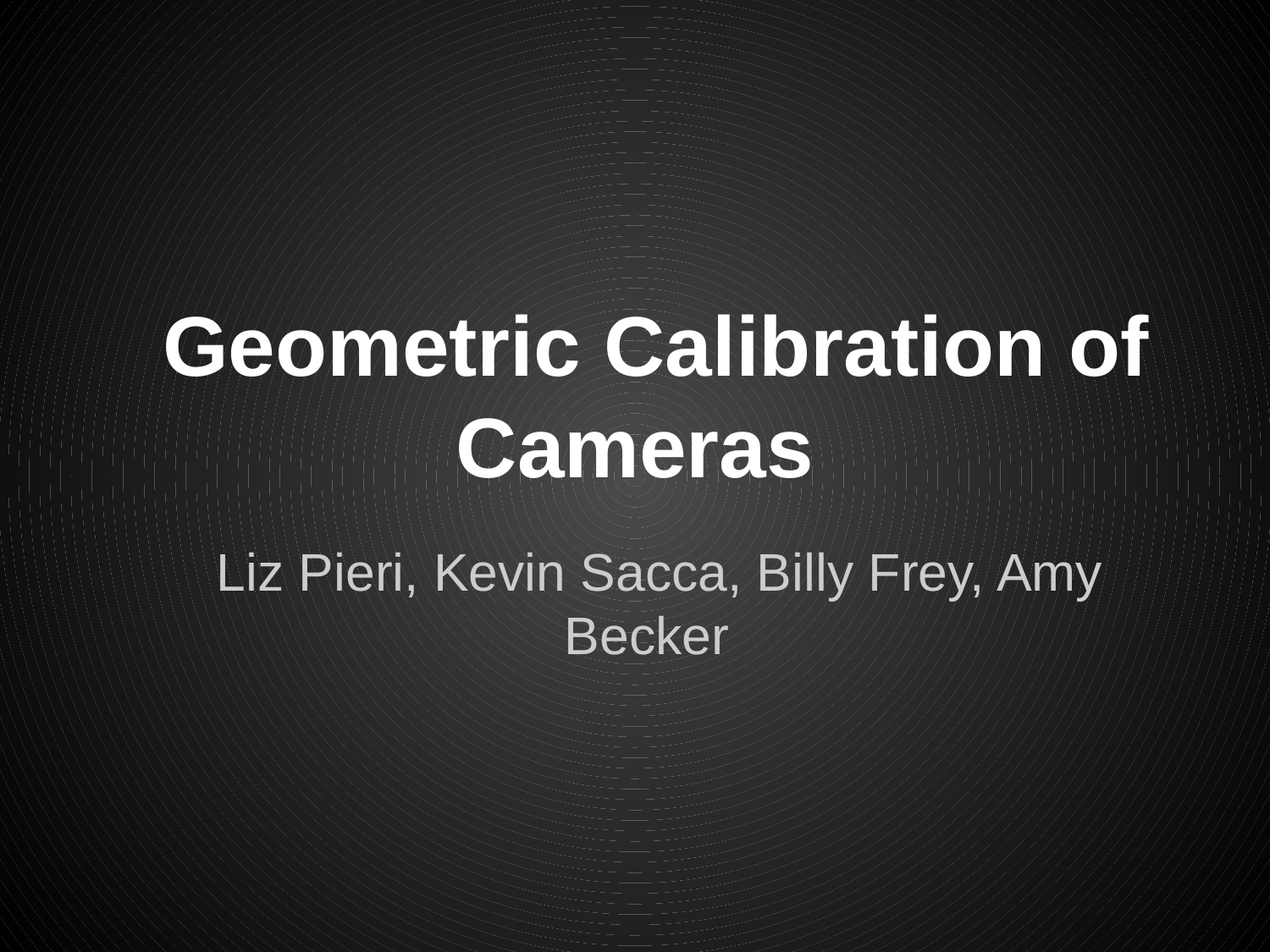

# Geometric Calibration of Cameras
Liz Pieri, Kevin Sacca, Billy Frey, Amy Becker